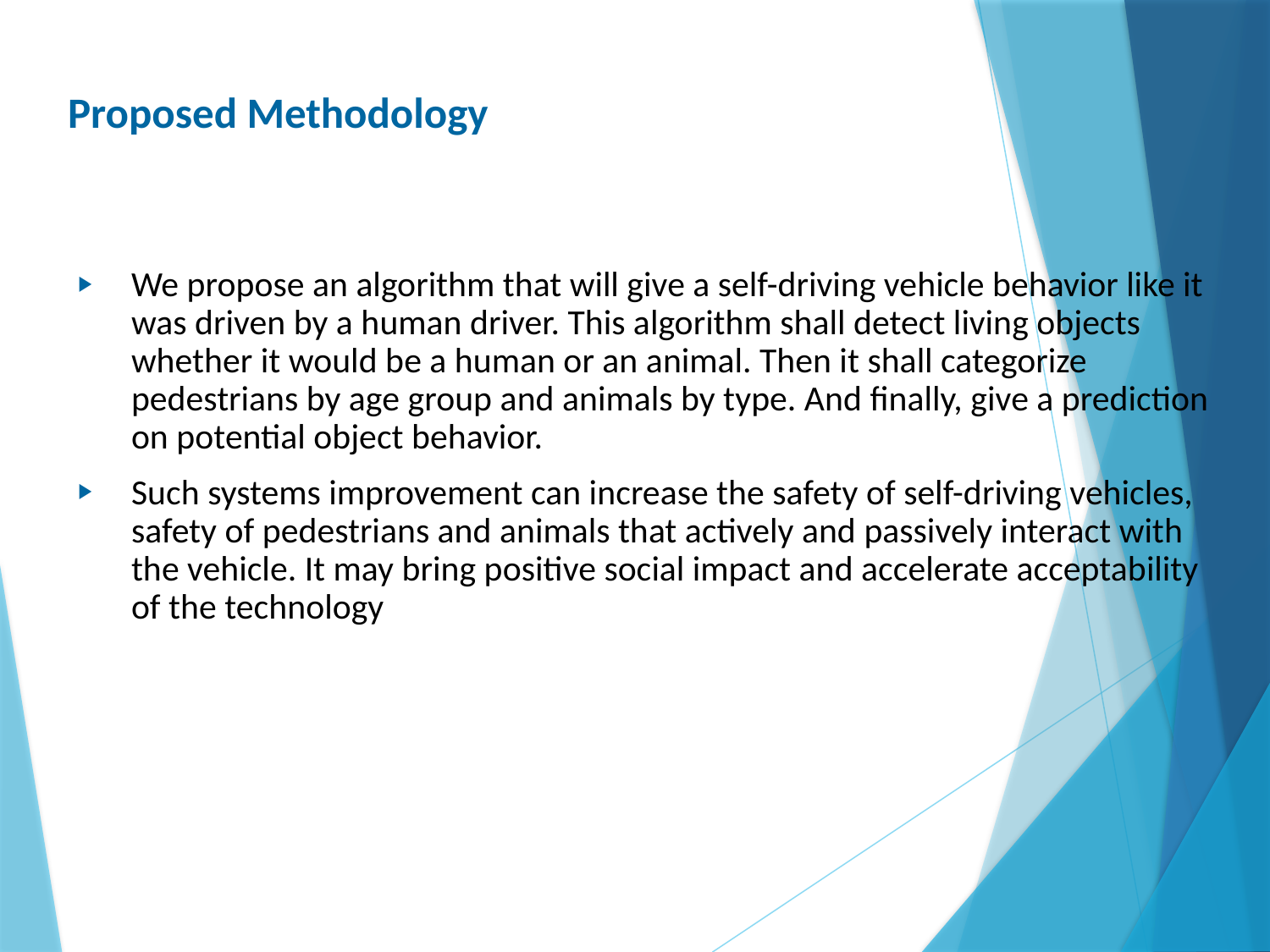

# Proposed Methodology
We propose an algorithm that will give a self-driving vehicle behavior like it was driven by a human driver. This algorithm shall detect living objects whether it would be a human or an animal. Then it shall categorize pedestrians by age group and animals by type. And finally, give a prediction on potential object behavior.
Such systems improvement can increase the safety of self-driving vehicles, safety of pedestrians and animals that actively and passively interact with the vehicle. It may bring positive social impact and accelerate acceptability of the technology